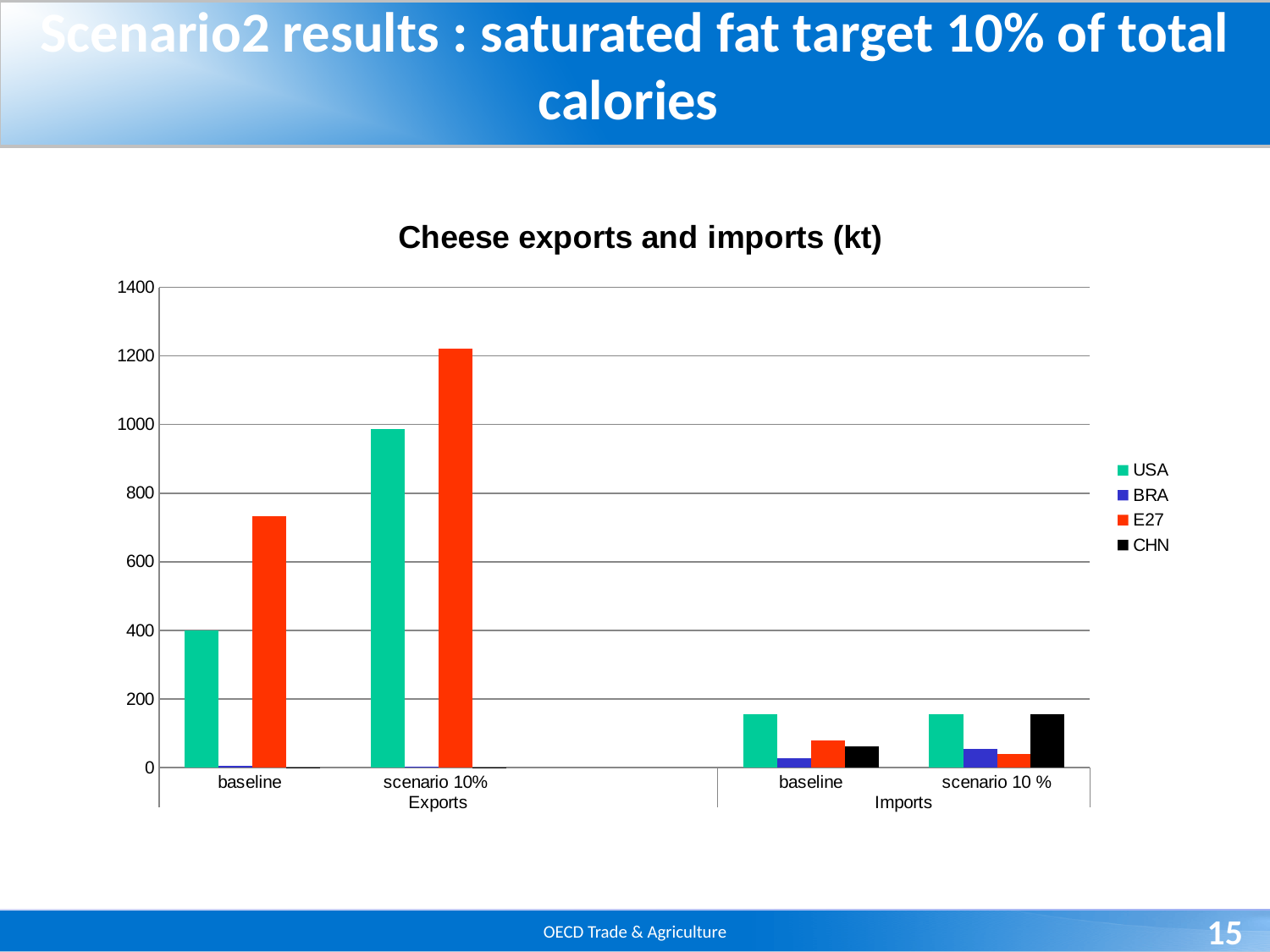

# Scenario2 results : saturated fat target 10% of total calories

### Chart: Cheese exports and imports (kt)

| Category | USA | BRA | E27 | CHN |
|---|---|---|---|---|
| baseline  | 400.85446178294114 | 4.51776226438393 | 732.4895393196633 | 0.911599462 |
| scenario 10%  | 987.861749248016 | 2.12055056193315 | 1220.16559839212 | 0.911599462 |
|  | None | None | None | None |
| baseline | 156.428520038247 | 25.94811098894128 | 79.2126498886437 | 60.512219466661385 |
| scenario 10 % | 156.42852003825 | 55.2815852459641 | 38.42376633645512 | 154.25695523827395 |